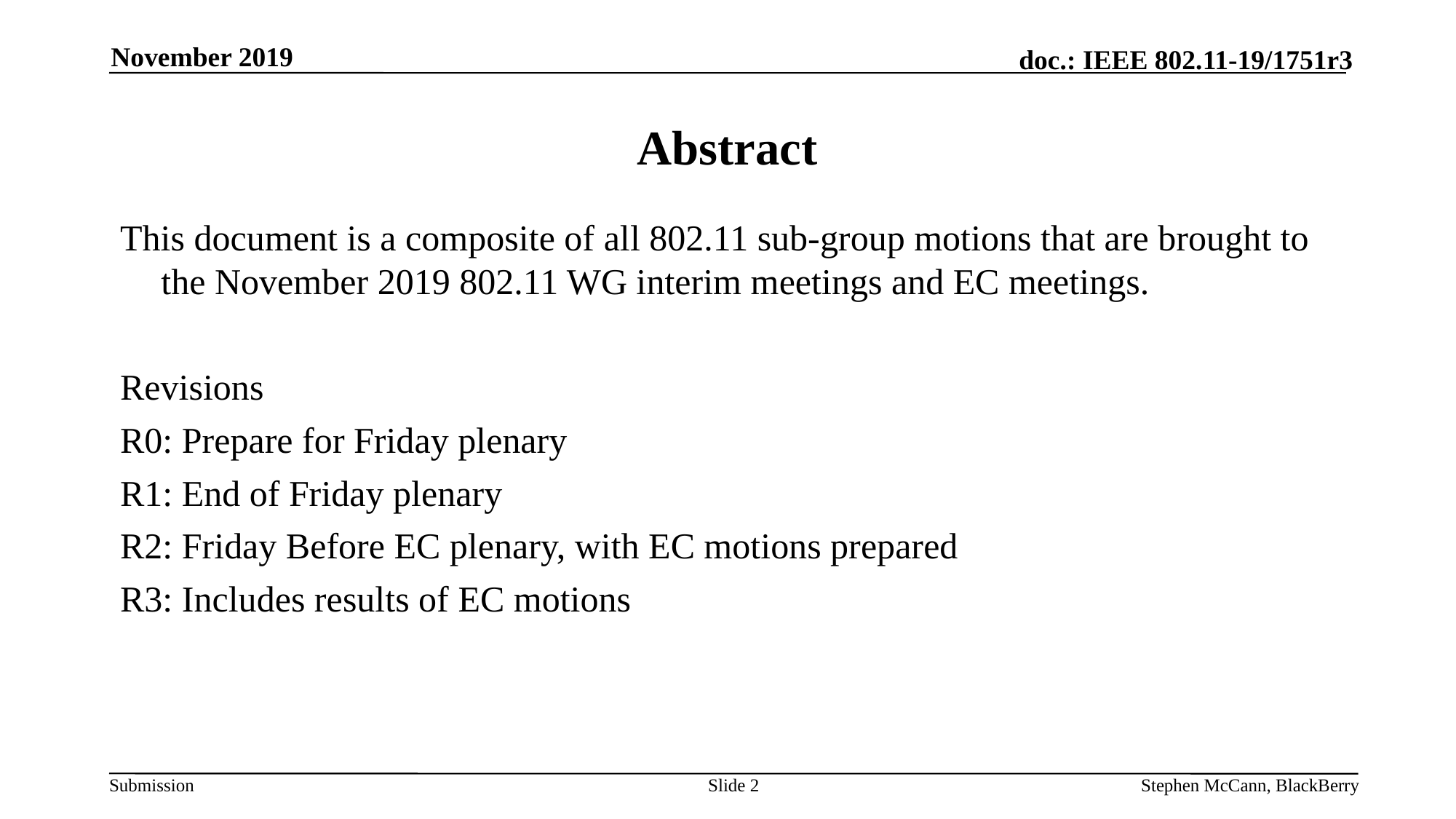

November 2019
# Abstract
This document is a composite of all 802.11 sub-group motions that are brought to the November 2019 802.11 WG interim meetings and EC meetings.

Revisions
R0: Prepare for Friday plenary
R1: End of Friday plenary
R2: Friday Before EC plenary, with EC motions prepared
R3: Includes results of EC motions
Slide 2
Stephen McCann, BlackBerry